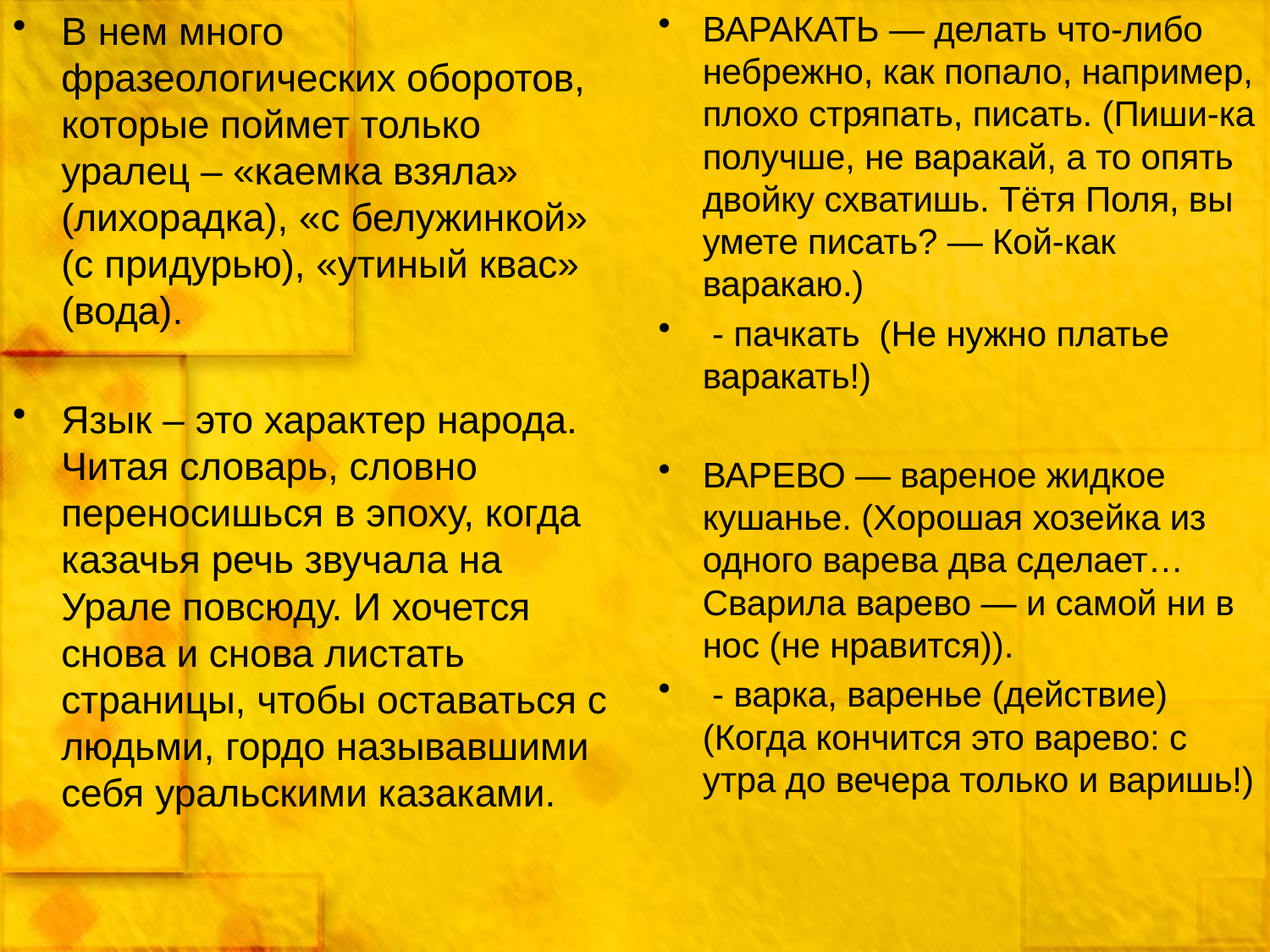

В нем много фразеологических оборотов, которые поймет только уралец – «каемка взяла» (лихорадка), «с белужинкой» (с придурью), «утиный квас» (вода).

Язык – это характер народа. Читая словарь, словно переносишься в эпоху, когда казачья речь звучала на Урале повсюду. И хочется снова и снова листать страницы, чтобы оставаться с людьми, гордо называвшими себя уральскими казаками.
ВАРАКАТЬ — делать что-либо небрежно, как попало, например, плохо стряпать, писать. (Пиши-ка получше, не варакай, а то опять двойку схватишь. Тётя Поля, вы умете писать? — Кой-как варакаю.)
 - пачкать  (Не нужно платье варакать!)

ВАРЕВО — вареное жидкое кушанье. (Хорошая хозейка из одного варева два сделает… Сварила варево — и самой ни в нос (не нравится)).
 - варка, варенье (действие)  (Когда кончится это варево: с утра до вечера только и варишь!)